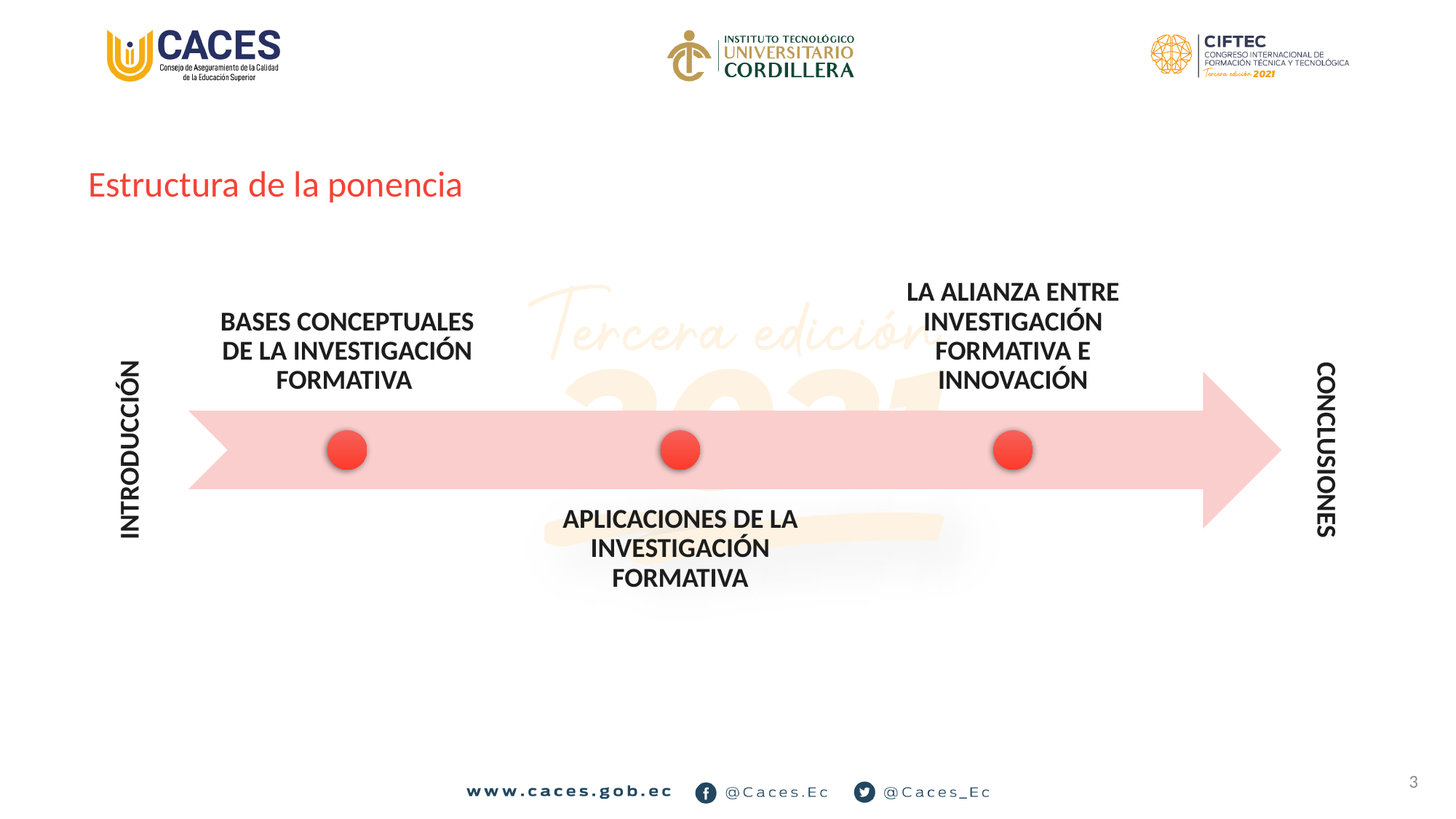

Estructura de la ponencia
BASES CONCEPTUALES DE LA INVESTIGACIÓN FORMATIVA
APLICACIONES DE LA INVESTIGACIÓN FORMATIVA
LA ALIANZA ENTRE INVESTIGACIÓN FORMATIVA E INNOVACIÓN
CONCLUSIONES
INTRODUCCIÓN
3